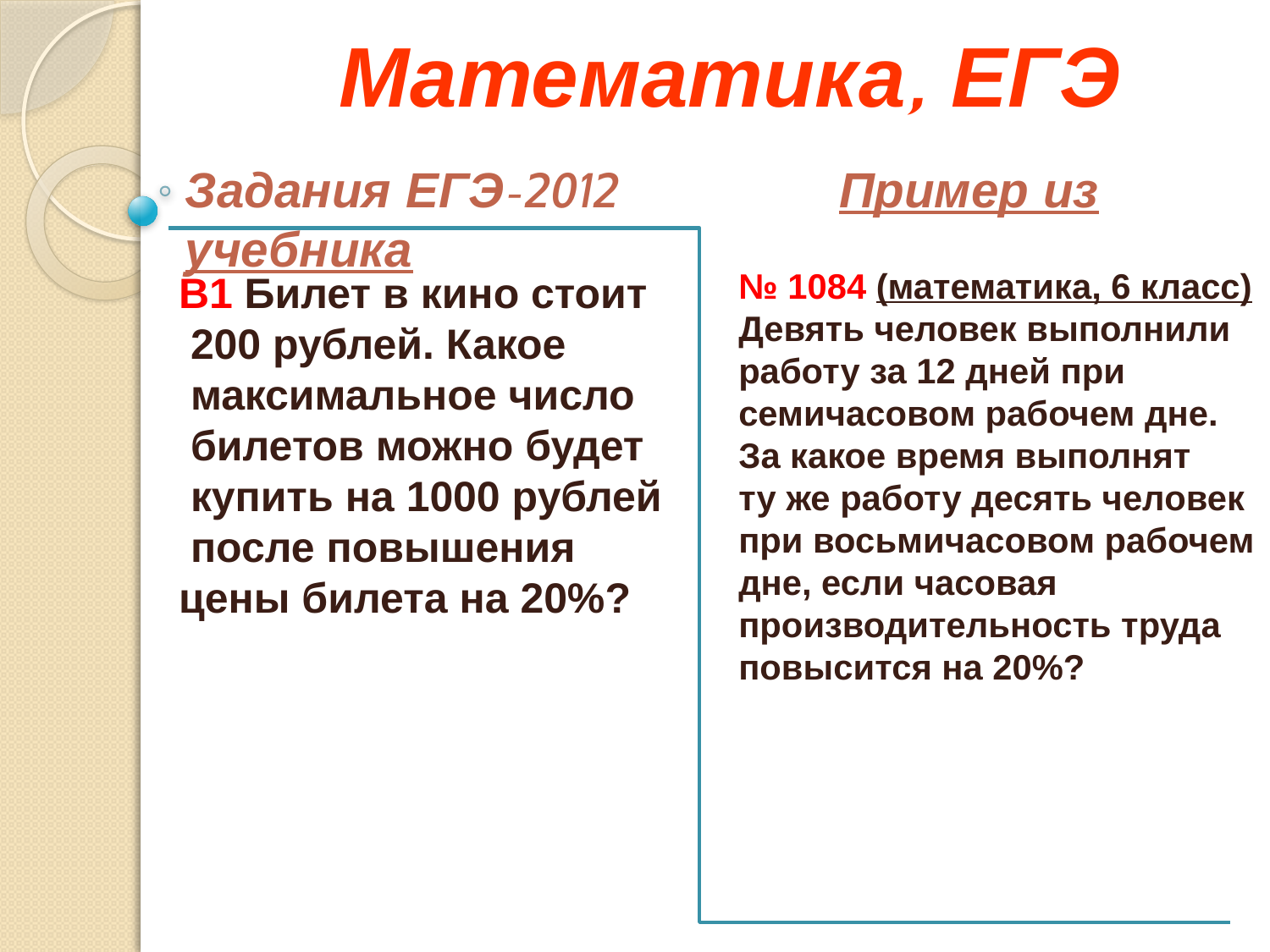

# Математика, ЕГЭ
Задания ЕГЭ-2012               Пример из учебника
В1 Билет в кино стоит
 200 рублей. Какое
 максимальное число
 билетов можно будет
 купить на 1000 рублей
 после повышения
цены билета на 20%?
№ 1084 (математика, 6 класс)
Девять человек выполнили
работу за 12 дней при
семичасовом рабочем дне.
За какое время выполнят
ту же работу десять человек
при восьмичасовом рабочем
дне, если часовая
производительность труда
повысится на 20%?